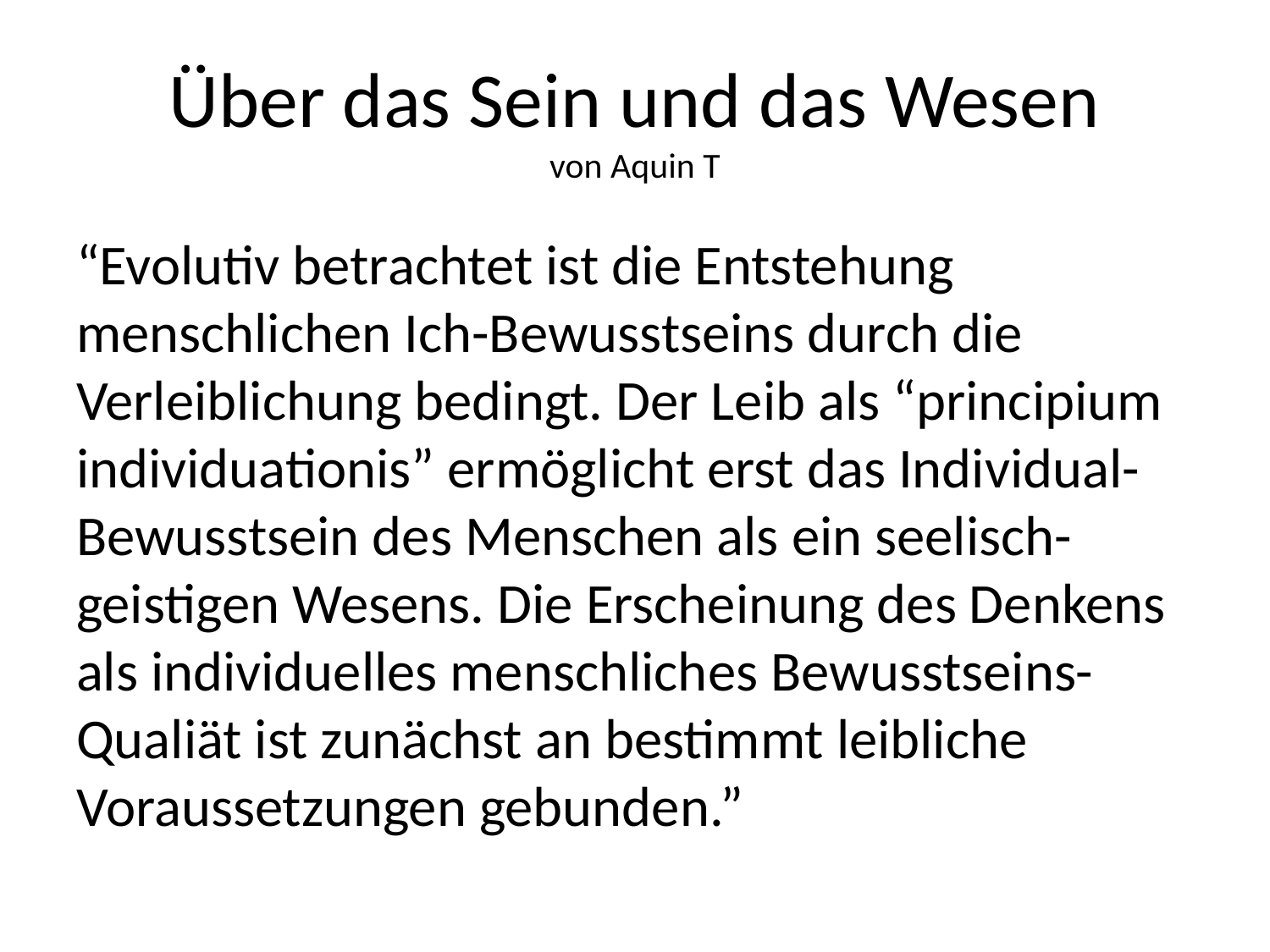

# Über das Sein und das Wesen von Aquin T
“Evolutiv betrachtet ist die Entstehung menschlichen Ich-Bewusstseins durch die Verleiblichung bedingt. Der Leib als “principium individuationis” ermöglicht erst das Individual-Bewusstsein des Menschen als ein seelisch-geistigen Wesens. Die Erscheinung des Denkens als individuelles menschliches Bewusstseins- Qualiät ist zunächst an bestimmt leibliche Voraussetzungen gebunden.”